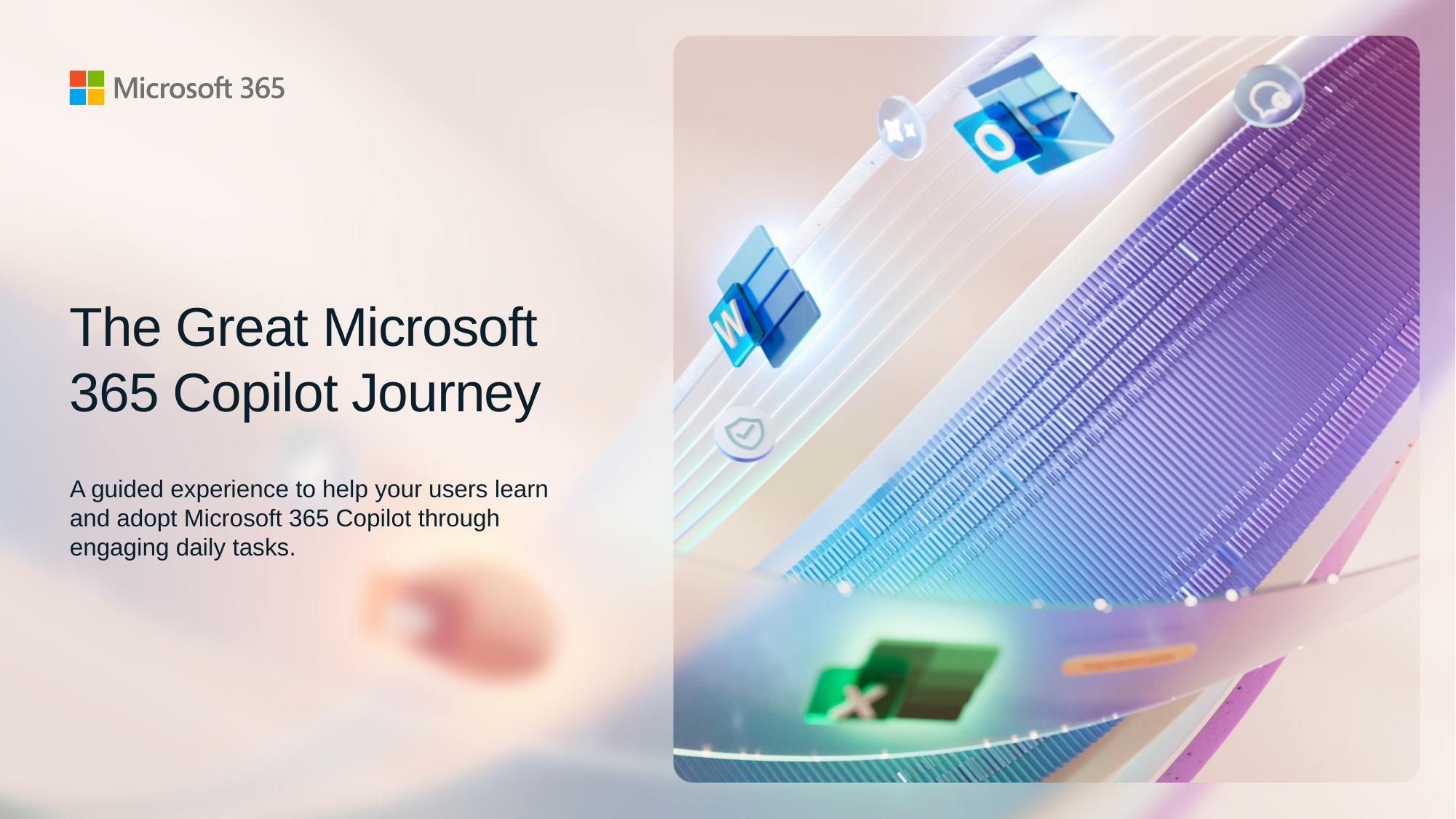

# The Great Microsoft 365 Copilot Journey
A guided experience to help your users learn and adopt Microsoft 365 Copilot through engaging daily tasks.